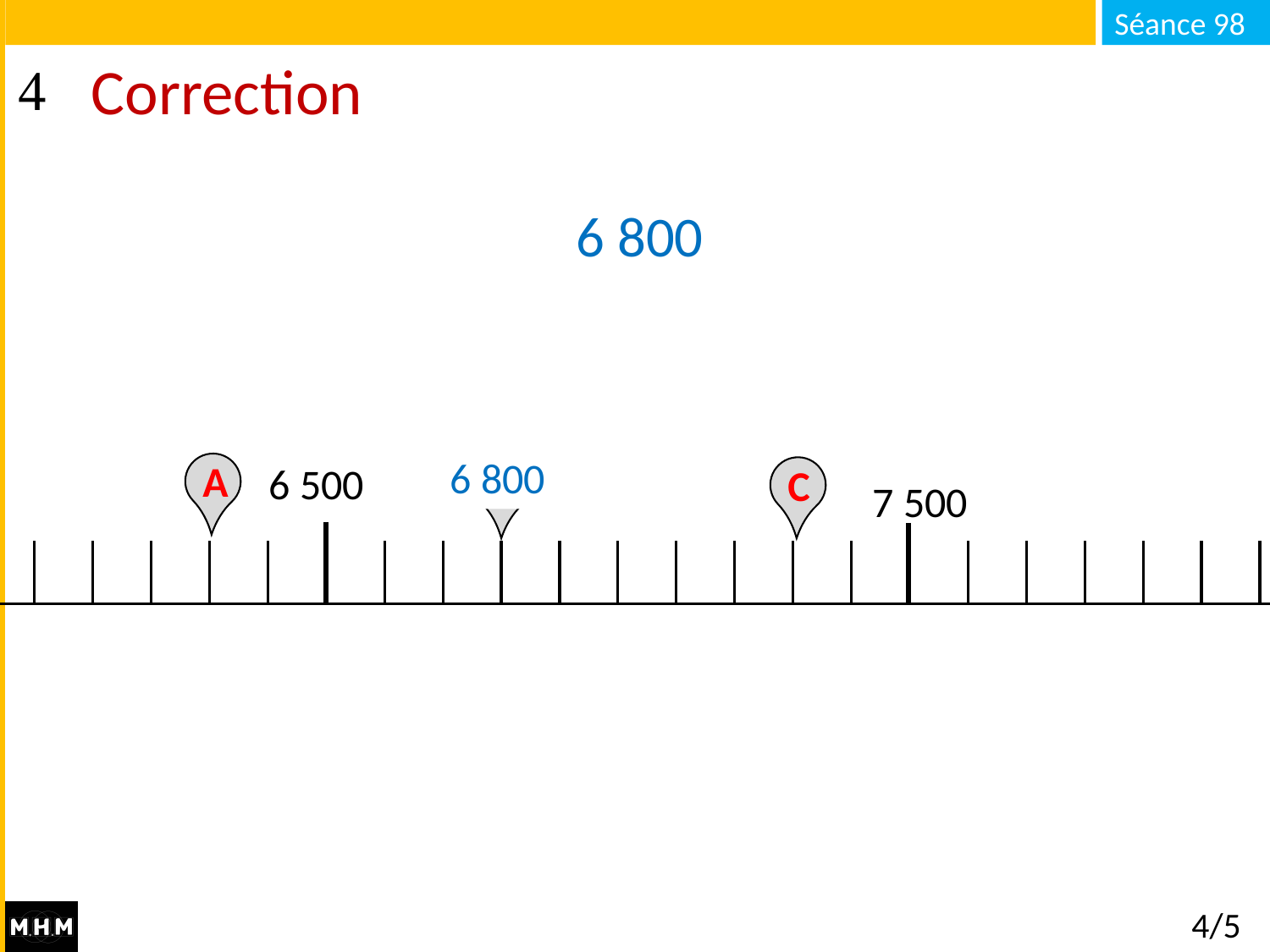

# Correction
6 800
6 800
A
6 500
B
C

7 500
4/5